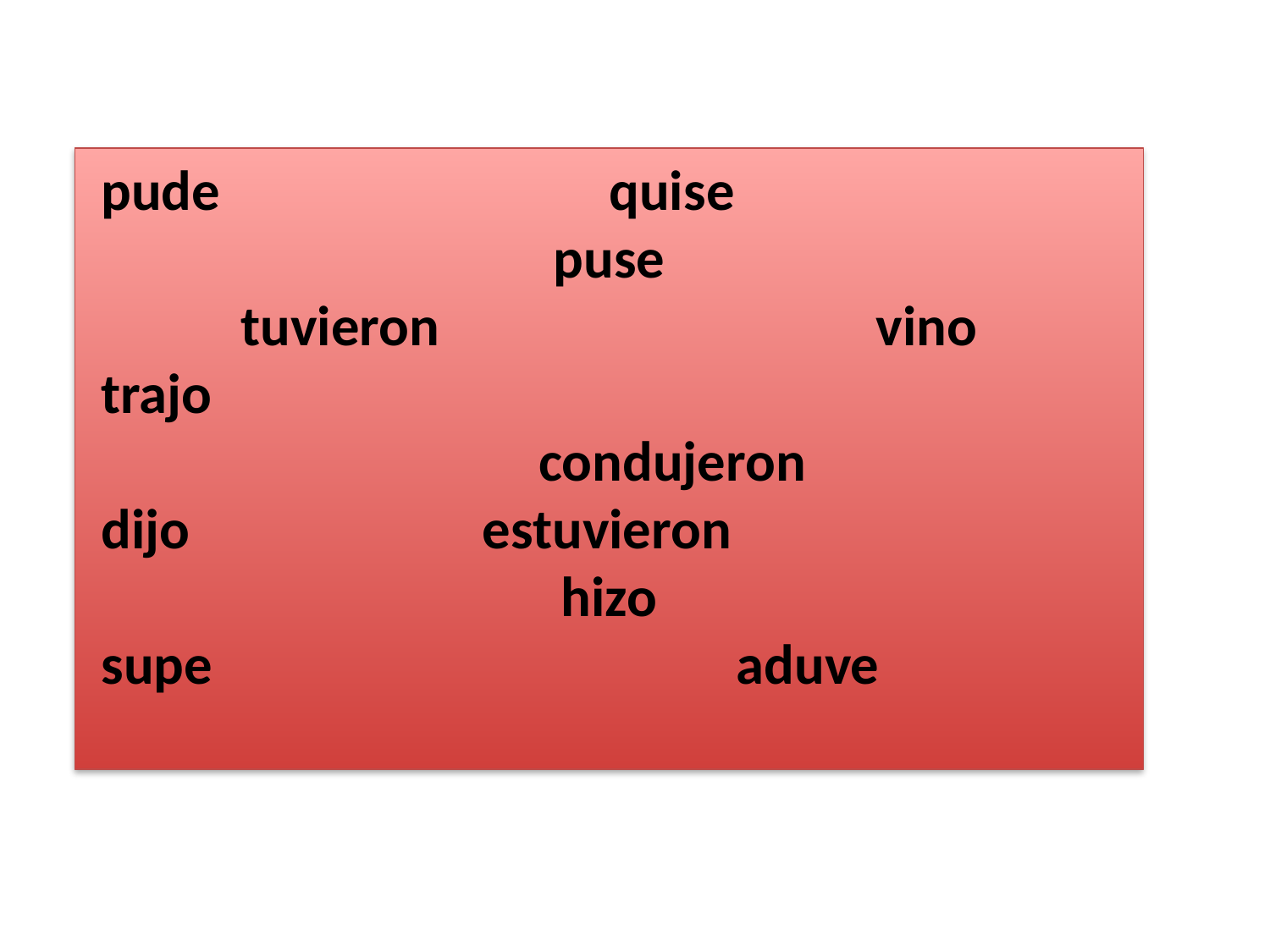

pude				quise				puse
tuvieron				vino
trajo									condujeron
dijo			estuvieron				hizo
supe					aduve